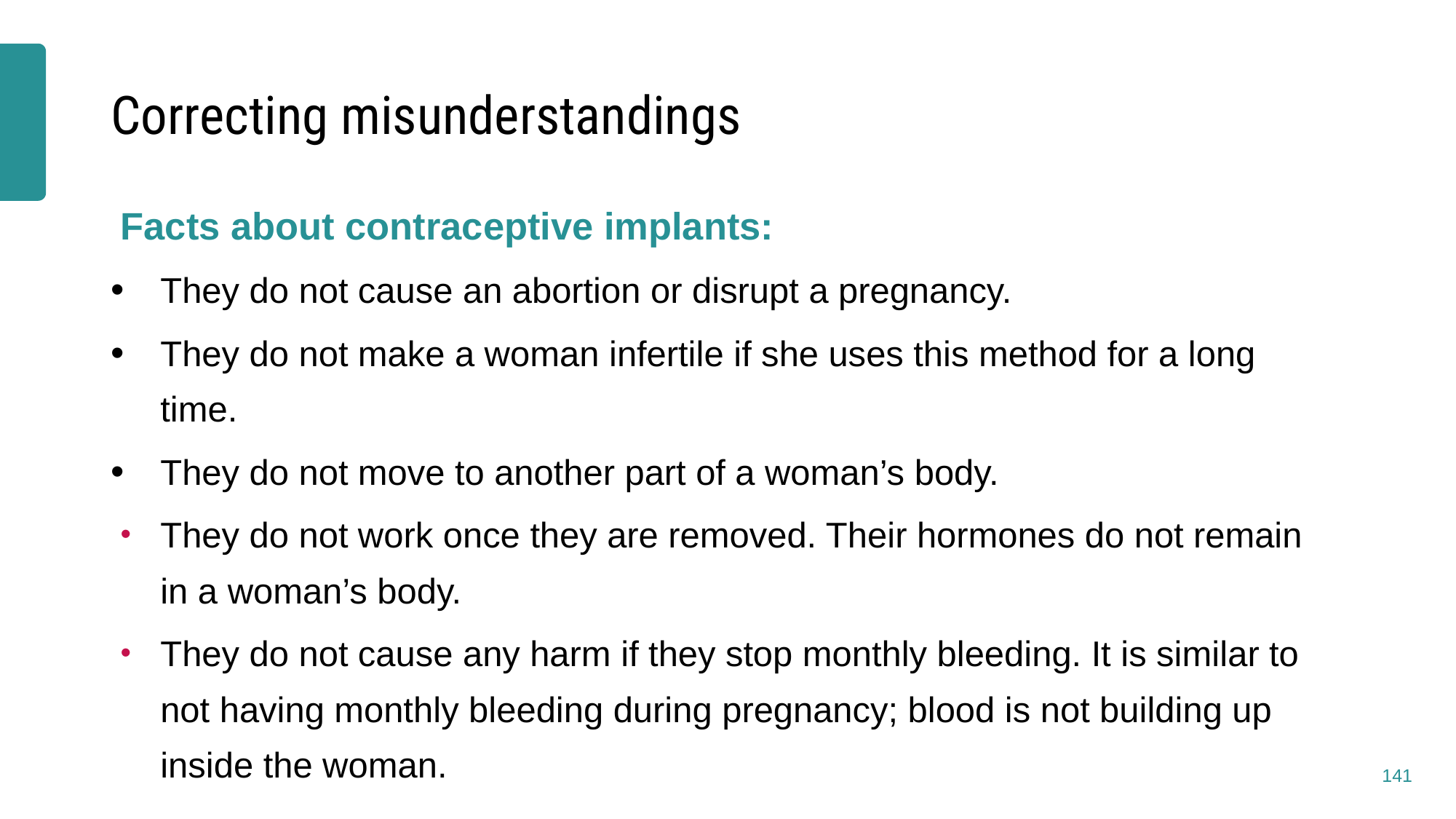

# Correcting misunderstandings
Facts about contraceptive implants:
They do not cause an abortion or disrupt a pregnancy.
They do not make a woman infertile if she uses this method for a long time.
They do not move to another part of a woman’s body.
They do not work once they are removed. Their hormones do not remain in a woman’s body.
They do not cause any harm if they stop monthly bleeding. It is similar to not having monthly bleeding during pregnancy; blood is not building up inside the woman.
141